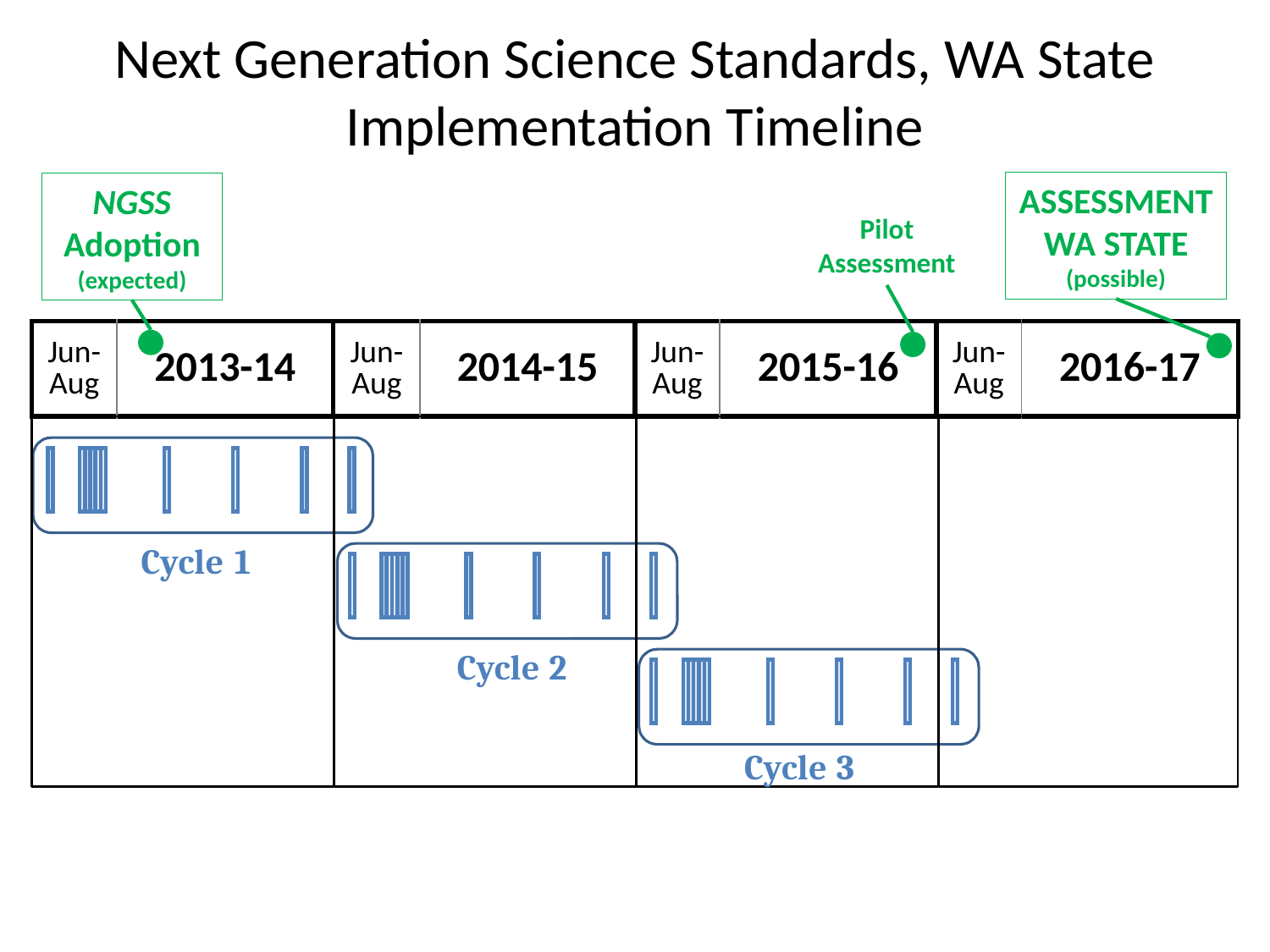

# Next Generation Science Standards, WA State Implementation Timeline
ASSESSMENT
WA STATE
(possible)
NGSS Adoption
(expected)
Pilot
Assessment
| Jun- Aug | 2013-14 | Jun- Aug | 2014-15 | Jun- Aug | 2015-16 | Jun- Aug | 2016-17 |
| --- | --- | --- | --- | --- | --- | --- | --- |

Cycle 1

Cycle 2

Cycle 3